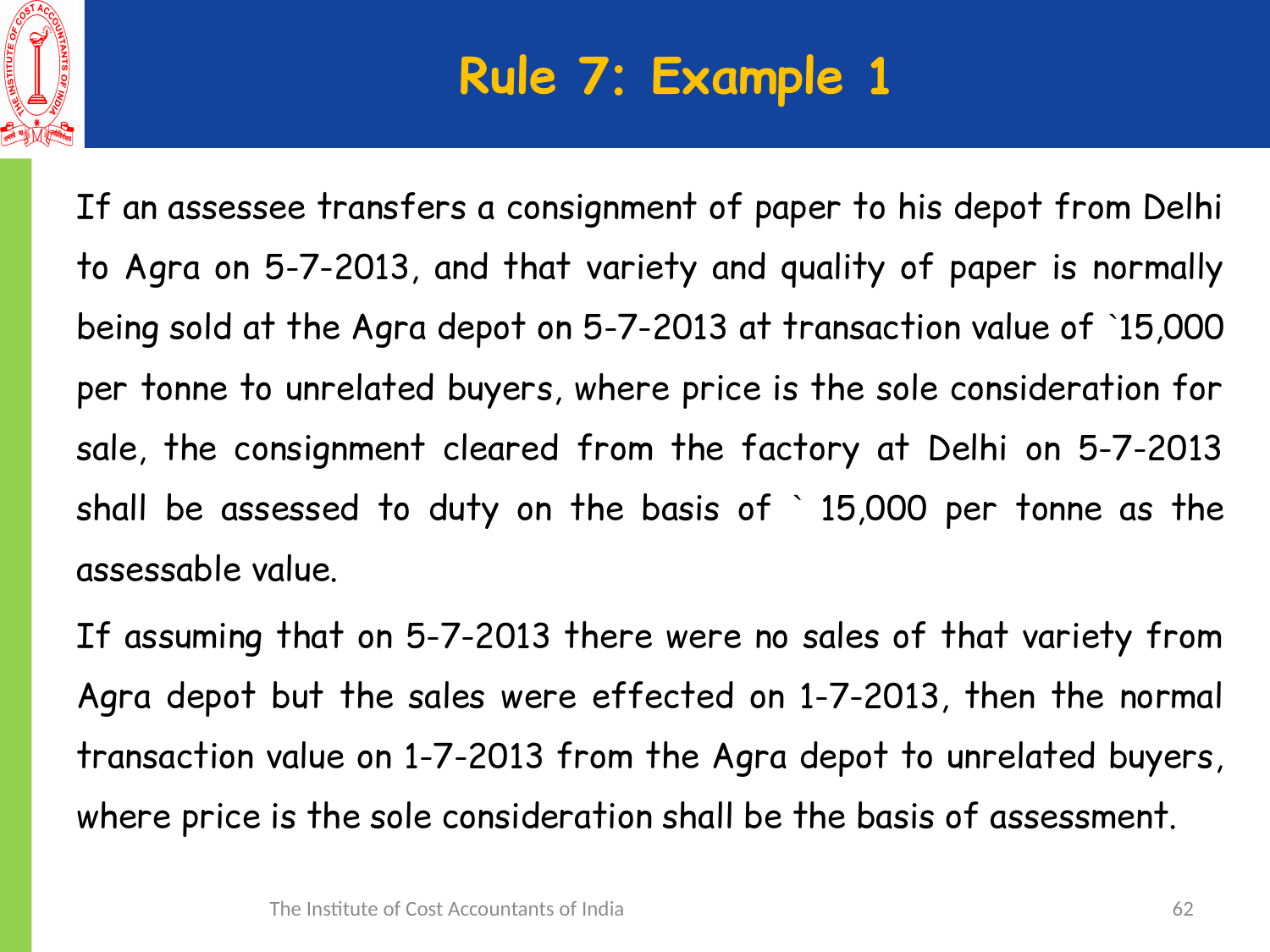

# Rule 7: Example 1
If an assessee transfers a consignment of paper to his depot from Delhi to Agra on 5-7-2013, and that variety and quality of paper is normally being sold at the Agra depot on 5-7-2013 at transaction value of `15,000 per tonne to unrelated buyers, where price is the sole consideration for sale, the consignment cleared from the factory at Delhi on 5-7-2013 shall be assessed to duty on the basis of ` 15,000 per tonne as the assessable value.
If assuming that on 5-7-2013 there were no sales of that variety from Agra depot but the sales were effected on 1-7-2013, then the normal transaction value on 1-7-2013 from the Agra depot to unrelated buyers, where price is the sole consideration shall be the basis of assessment.
The Institute of Cost Accountants of India
62